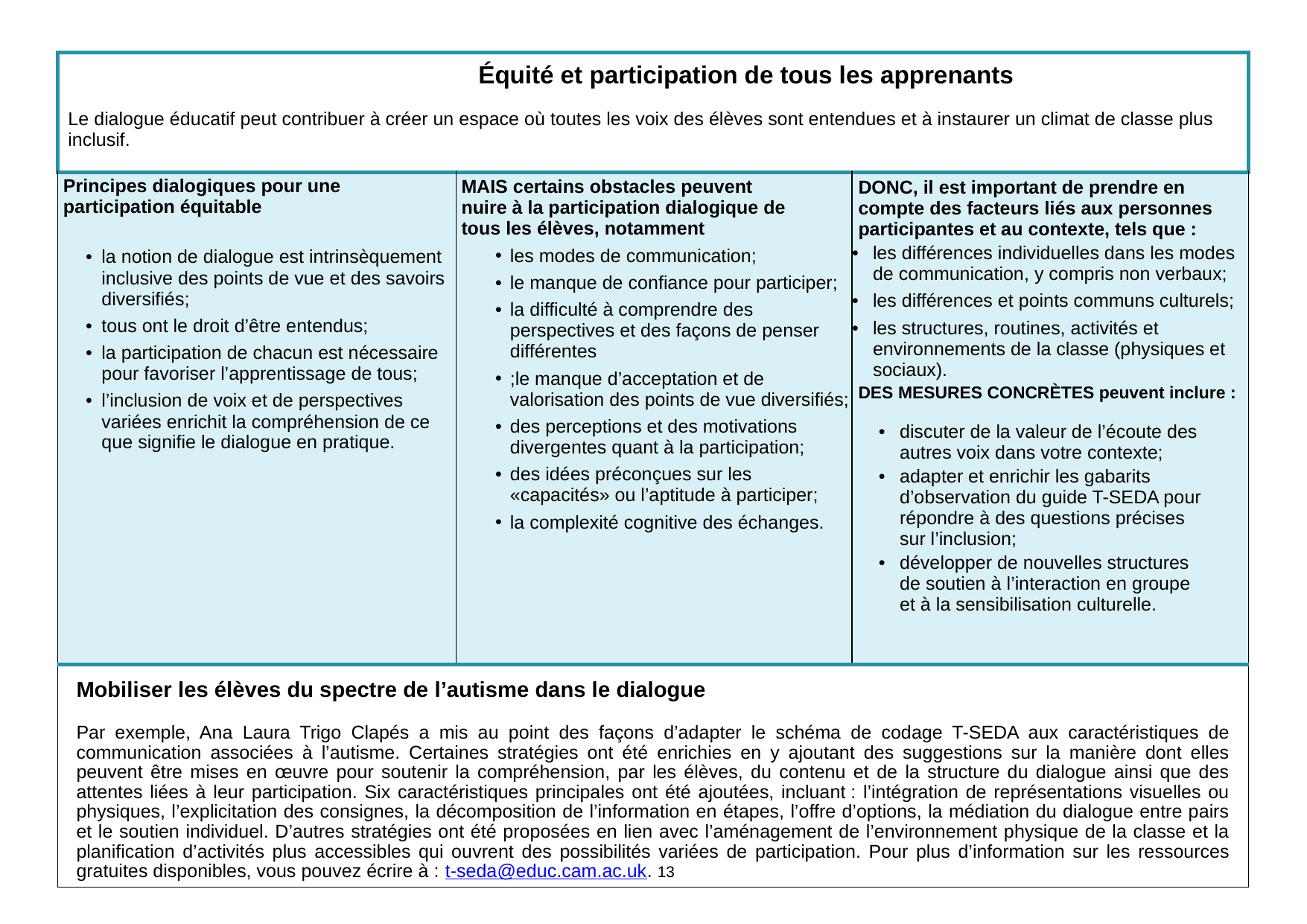

| Équité et participation de tous les apprenants Le dialogue éducatif peut contribuer à créer un espace où toutes les voix des élèves sont entendues et à instaurer un climat de classe plus inclusif. |  |  |
| --- | --- | --- |
| Principes dialogiques pour une participation équitable la notion de dialogue est intrinsèquement inclusive des points de vue et des savoirs diversifiés; tous ont le droit d’être entendus; la participation de chacun est nécessaire pour favoriser l’apprentissage de tous; l’inclusion de voix et de perspectives variées enrichit la compréhension de ce que signifie le dialogue en pratique. | MAIS certains obstacles peuvent nuire à la participation dialogique de tous les élèves, notamment les modes de communication; le manque de confiance pour participer; la difficulté à comprendre des perspectives et des façons de penser différentes ;le manque d’acceptation et de valorisation des points de vue diversifiés; des perceptions et des motivations divergentes quant à la participation; des idées préconçues sur les «capacités» ou l’aptitude à participer; la complexité cognitive des échanges. | DONC, il est important de prendre en compte des facteurs liés aux personnes participantes et au contexte, tels que : les différences individuelles dans les modes de communication, y compris non verbaux; les différences et points communs culturels; les structures, routines, activités et environnements de la classe (physiques et sociaux). DES MESURES CONCRÈTES peuvent inclure : discuter de la valeur de l’écoute des autres voix dans votre contexte; adapter et enrichir les gabarits d’observation du guide T-SEDA pour répondre à des questions précises sur l’inclusion; développer de nouvelles structures de soutien à l’interaction en groupe et à la sensibilisation culturelle. |
| Mobiliser les élèves du spectre de l’autisme dans le dialogue Par exemple, Ana Laura Trigo Clapés a mis au point des façons d’adapter le schéma de codage T-SEDA aux caractéristiques de communication associées à l’autisme. Certaines stratégies ont été enrichies en y ajoutant des suggestions sur la manière dont elles peuvent être mises en œuvre pour soutenir la compréhension, par les élèves, du contenu et de la structure du dialogue ainsi que des attentes liées à leur participation. Six caractéristiques principales ont été ajoutées, incluant : l’intégration de représentations visuelles ou physiques, l’explicitation des consignes, la décomposition de l’information en étapes, l’offre d’options, la médiation du dialogue entre pairs et le soutien individuel. D’autres stratégies ont été proposées en lien avec l’aménagement de l’environnement physique de la classe et la planification d’activités plus accessibles qui ouvrent des possibilités variées de participation. Pour plus d’information sur les ressources gratuites disponibles, vous pouvez écrire à : t-seda@educ.cam.ac.uk. 13 |  |  |